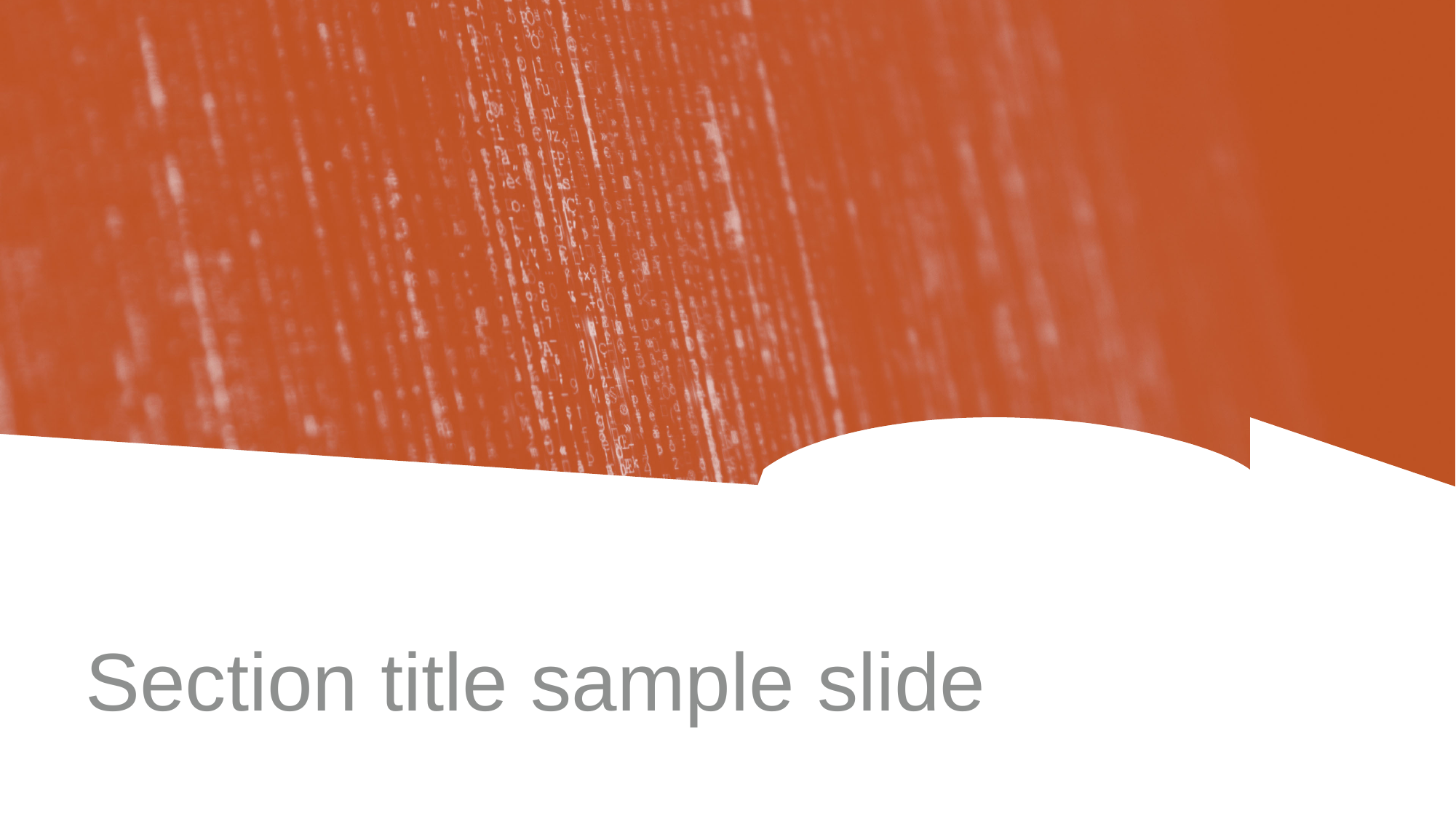

# Section title sample slide
CSAIL OVERVIEW: HISTORY
© 2019 Name Last name, MIT CSAIL
SLIDE  7